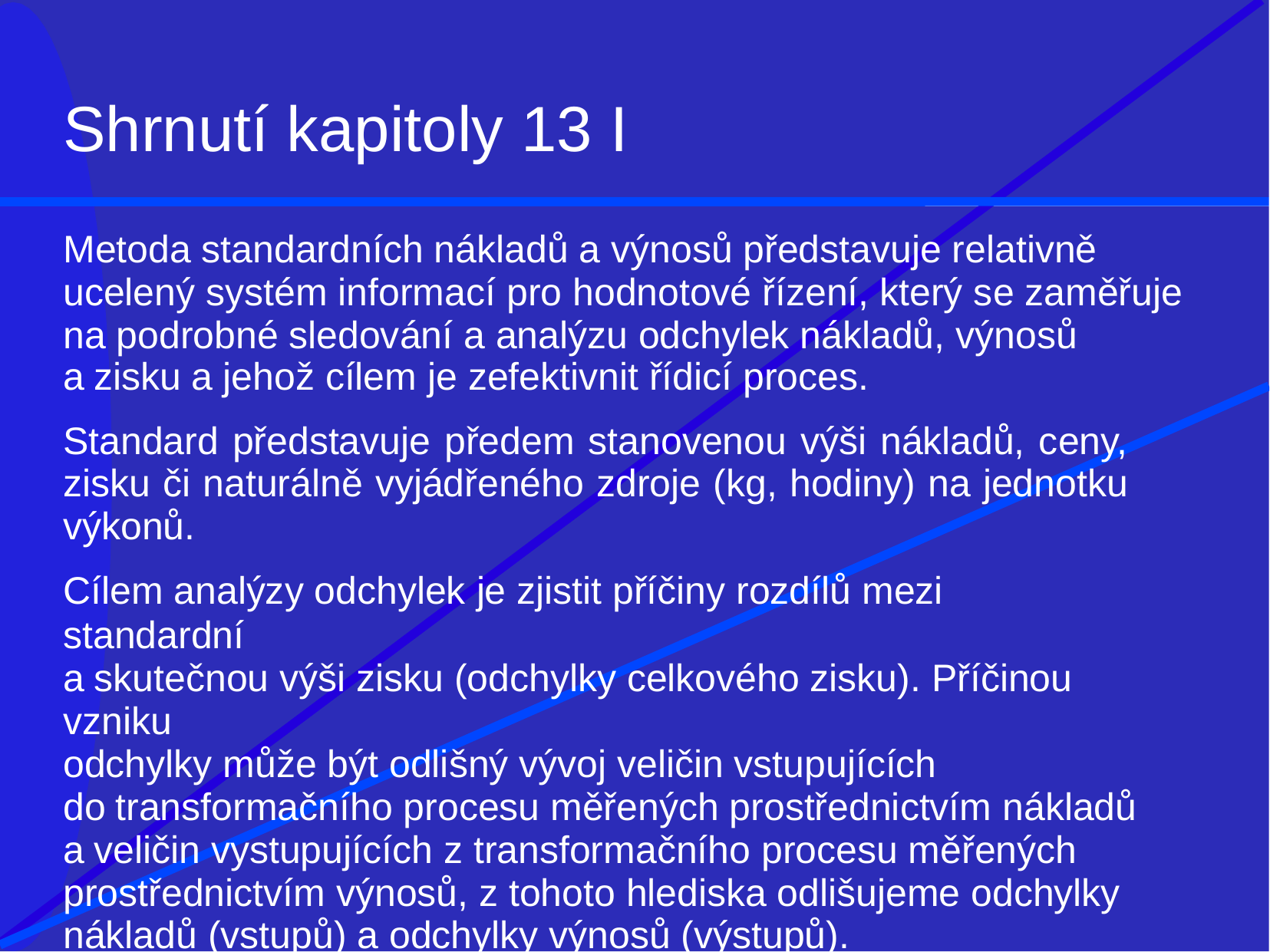

# Shrnutí kapitoly 13 I
Metoda standardních nákladů a výnosů představuje relativně ucelený systém informací pro hodnotové řízení, který se zaměřuje na podrobné sledování a analýzu odchylek nákladů, výnosů
a zisku a jehož cílem je zefektivnit řídicí proces.
Standard představuje předem stanovenou výši nákladů, ceny, zisku či naturálně vyjádřeného zdroje (kg, hodiny) na jednotku výkonů.
Cílem analýzy odchylek je zjistit příčiny rozdílů mezi standardní
a skutečnou výši zisku (odchylky celkového zisku). Příčinou vzniku
odchylky může být odlišný vývoj veličin vstupujících
do transformačního procesu měřených prostřednictvím nákladů a veličin vystupujících z transformačního procesu měřených prostřednictvím výnosů, z tohoto hlediska odlišujeme odchylky nákladů (vstupů) a odchylky výnosů (výstupů).